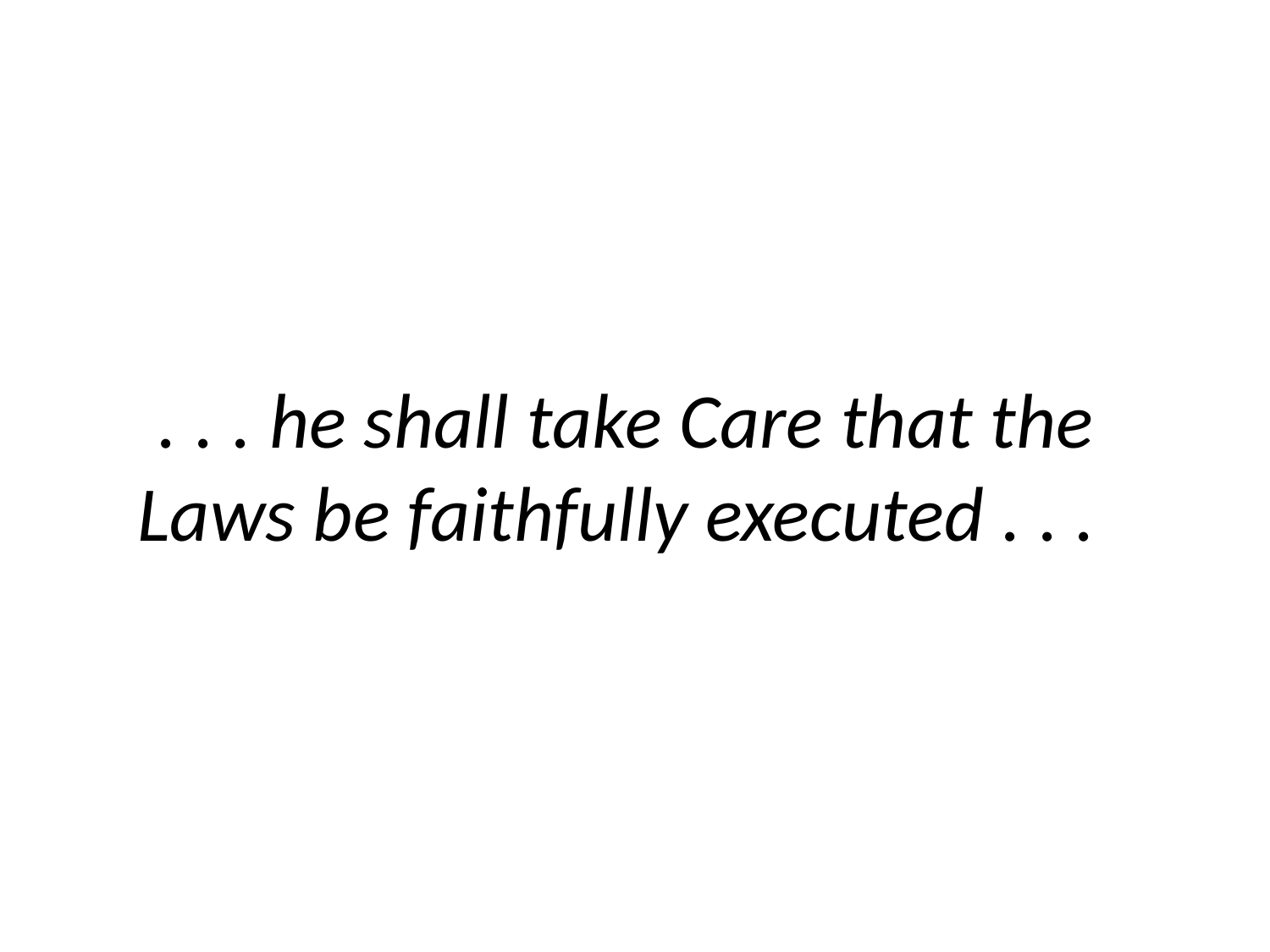

# . . . he shall take Care that the Laws be faithfully executed . . .